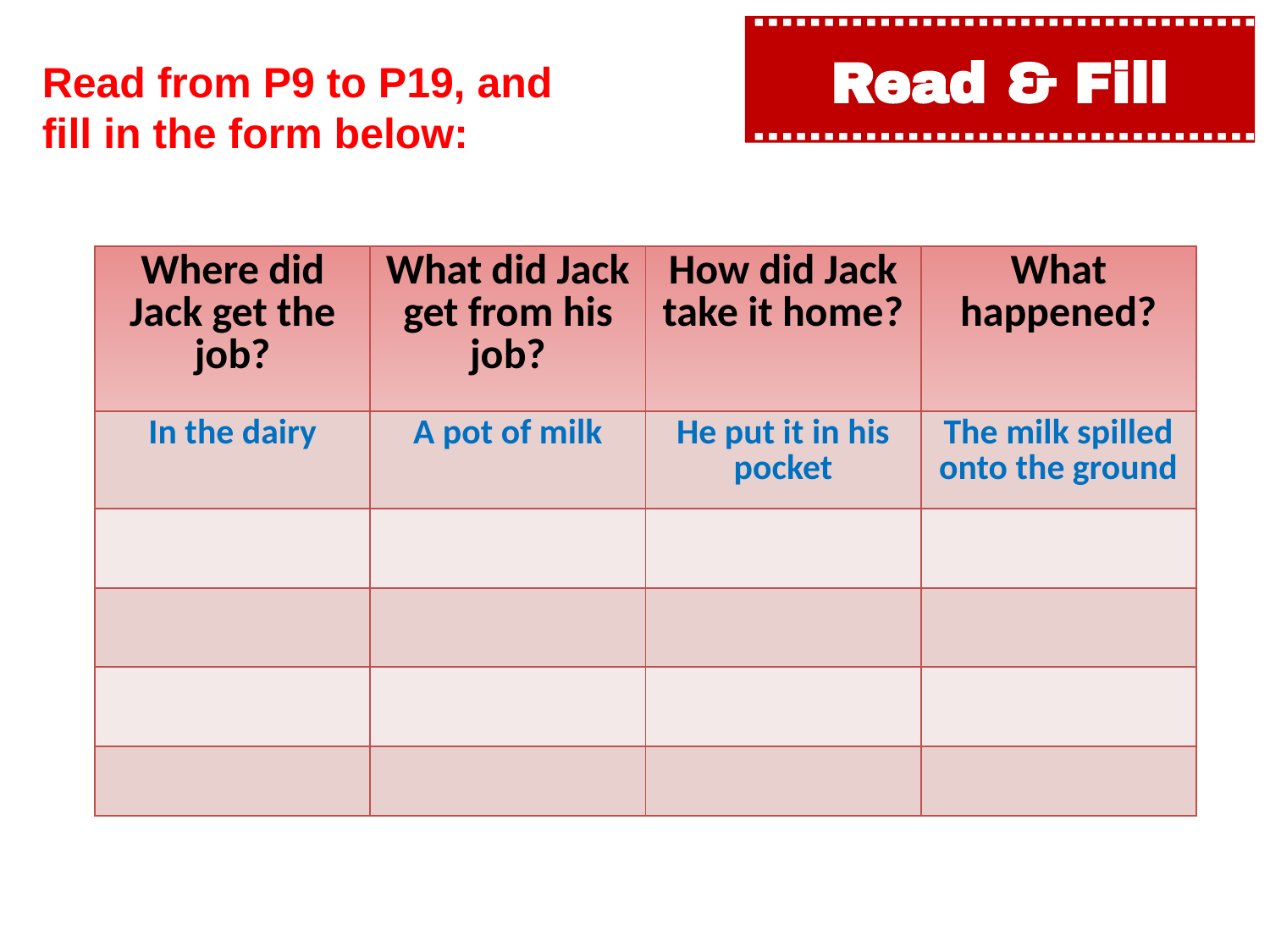

Read & Fill
Read from P9 to P19, and fill in the form below:
| Where did Jack get the job? | What did Jack get from his job? | How did Jack take it home? | What happened? |
| --- | --- | --- | --- |
| In the dairy | A pot of milk | He put it in his pocket | The milk spilled onto the ground |
|  |  |  |  |
|  |  |  |  |
|  |  |  |  |
|  |  |  |  |